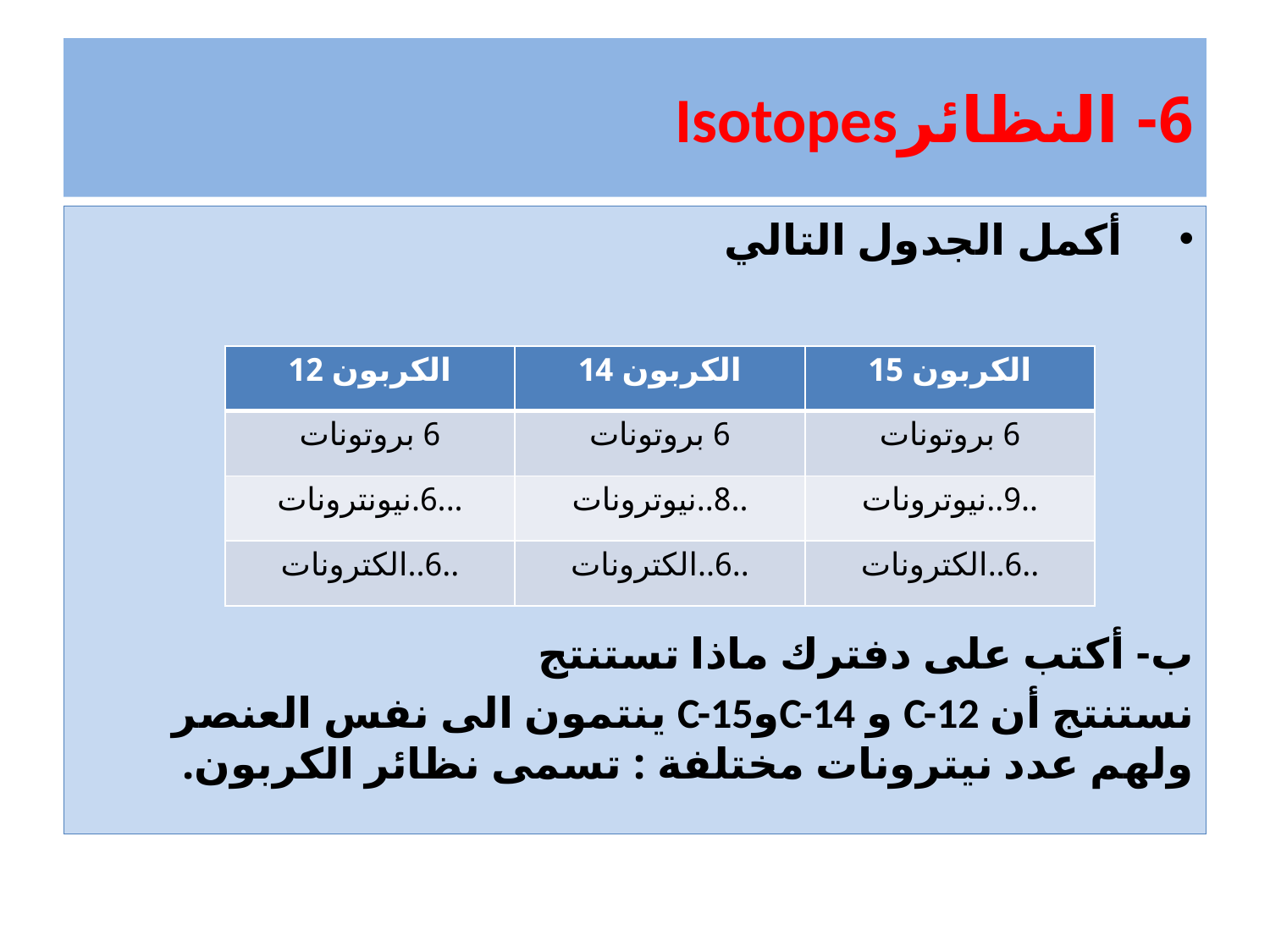

# 6- النظائرIsotopes
أكمل الجدول التالي

ب- أكتب على دفترك ماذا تستنتج
نستنتج أن C-12 و C-14وC-15 ينتمون الى نفس العنصر ولهم عدد نيترونات مختلفة : تسمى نظائر الكربون.
| الكربون 12 | الكربون 14 | الكربون 15 |
| --- | --- | --- |
| 6 بروتونات | 6 بروتونات | 6 بروتونات |
| ...6.نيونترونات | ..8..نيوترونات | ..9..نيوترونات |
| ..6..الكترونات | ..6..الكترونات | ..6..الكترونات |